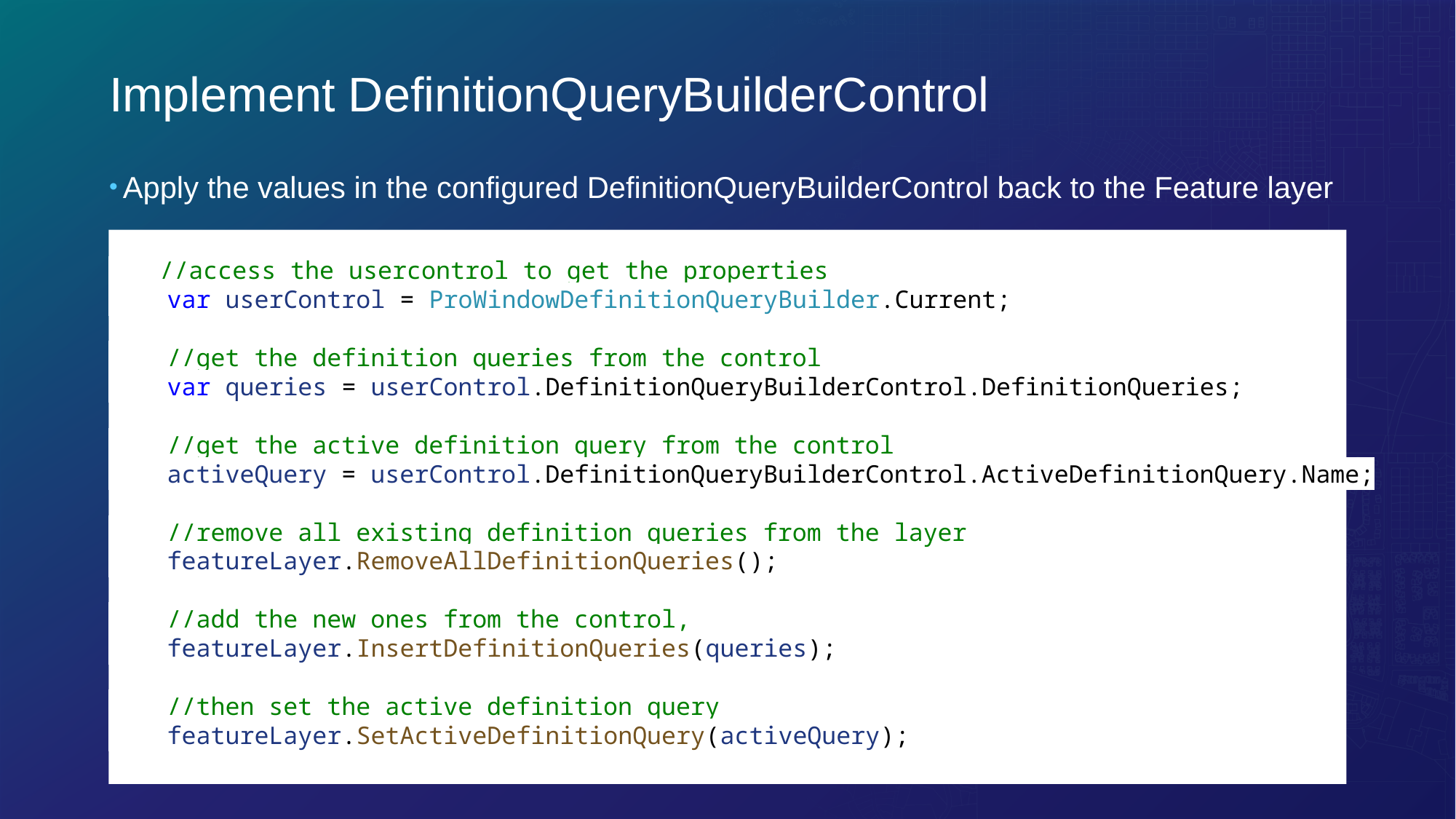

# Implement DefinitionQueryBuilderControl
Apply the values in the configured DefinitionQueryBuilderControl back to the Feature layer

    //access the usercontrol to get the properties
    var userControl = ProWindowDefinitionQueryBuilder.Current;

    //get the definition queries from the control
    var queries = userControl.DefinitionQueryBuilderControl.DefinitionQueries;

    //get the active definition query from the control
    activeQuery = userControl.DefinitionQueryBuilderControl.ActiveDefinitionQuery.Name;

    //remove all existing definition queries from the layer
    featureLayer.RemoveAllDefinitionQueries();

    //add the new ones from the control,
    featureLayer.InsertDefinitionQueries(queries);

    //then set the active definition query
    featureLayer.SetActiveDefinitionQuery(activeQuery);